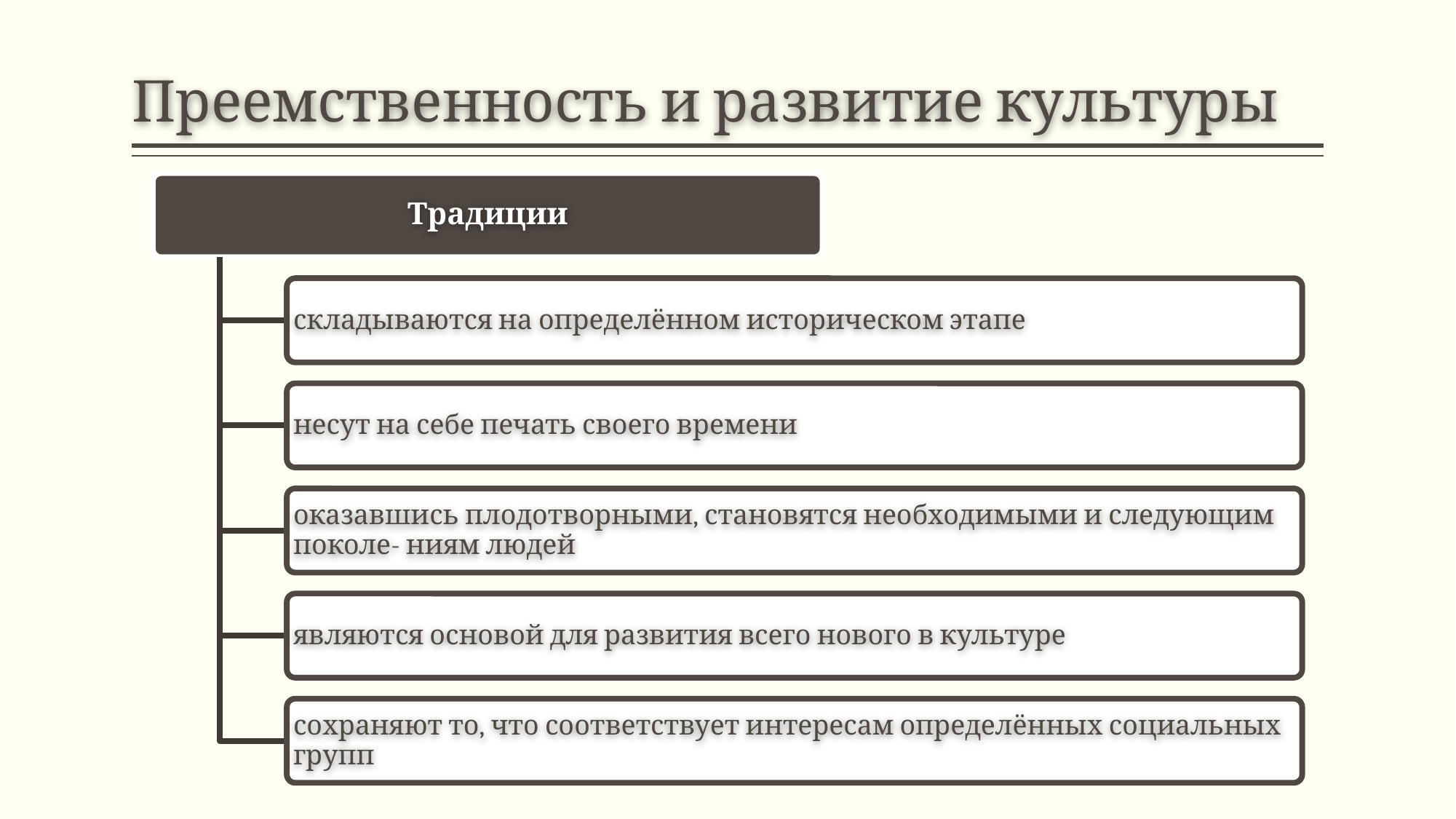

# Преемственность и развитие культуры

Традиции

складываются на определённом историческом этапе

несут на себе печать своего времени

оказавшись плодотворными, становятся необходимыми и следующим поколе- ниям людей

являются основой для развития всего нового в культуре

сохраняют то, что соответствует интересам определённых социальных групп